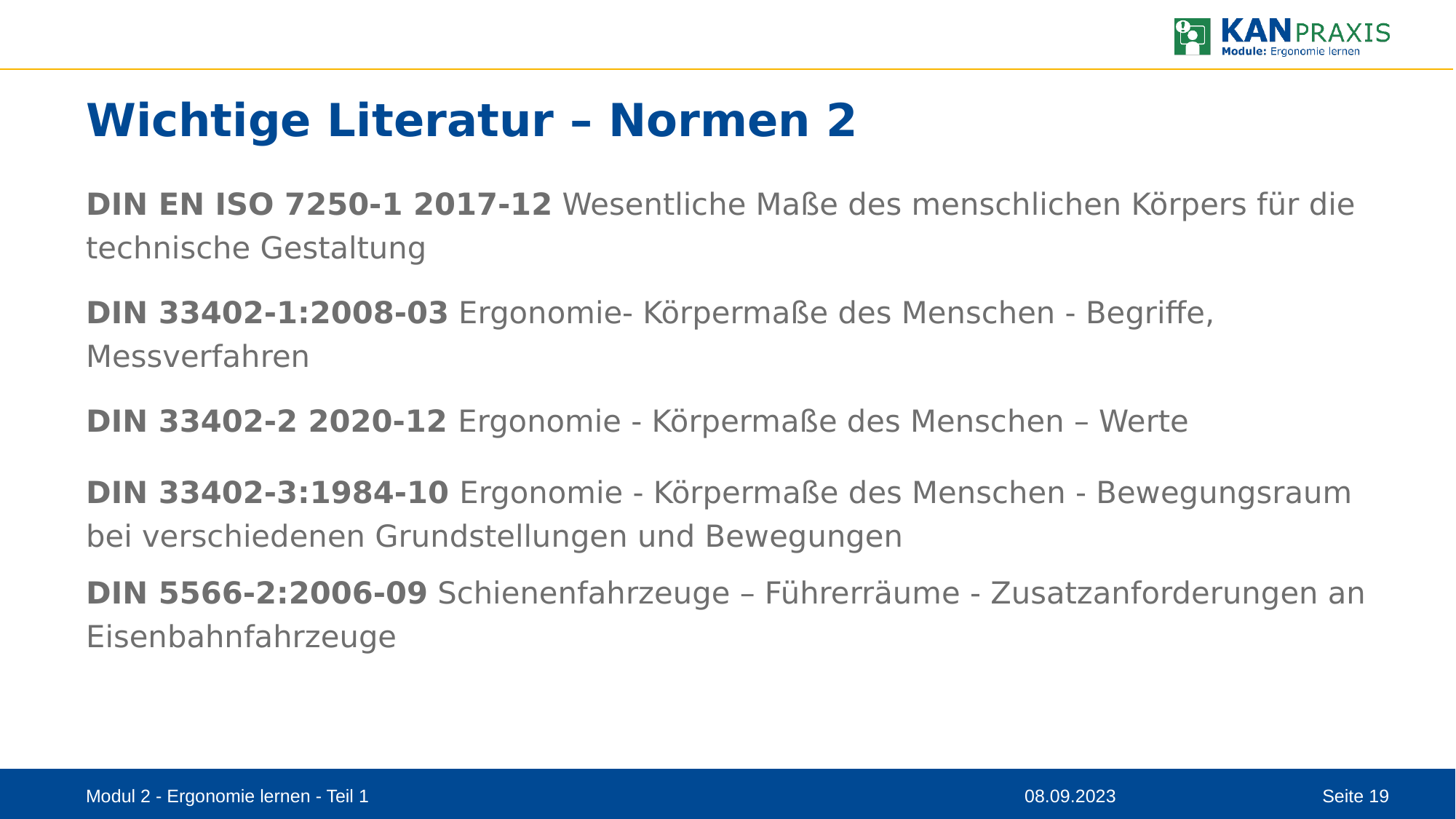

# Wichtige Literatur – Normen 2
DIN EN ISO 7250-1 2017-12 Wesentliche Maße des menschlichen Körpers für die technische Gestaltung
DIN 33402-1:2008-03 Ergonomie- Körpermaße des Menschen - Begriffe, Messverfahren
DIN 33402-2 2020-12 Ergonomie - Körpermaße des Menschen – Werte
DIN 33402-3:1984-10 Ergonomie - Körpermaße des Menschen - Bewegungsraum bei verschiedenen Grundstellungen und Bewegungen
DIN 5566-2:2006-09 Schienenfahrzeuge – Führerräume - Zusatzanforderungen an Eisenbahnfahrzeuge

Modul 2 - Ergonomie lernen - Teil 1
08.09.2023
Seite 19